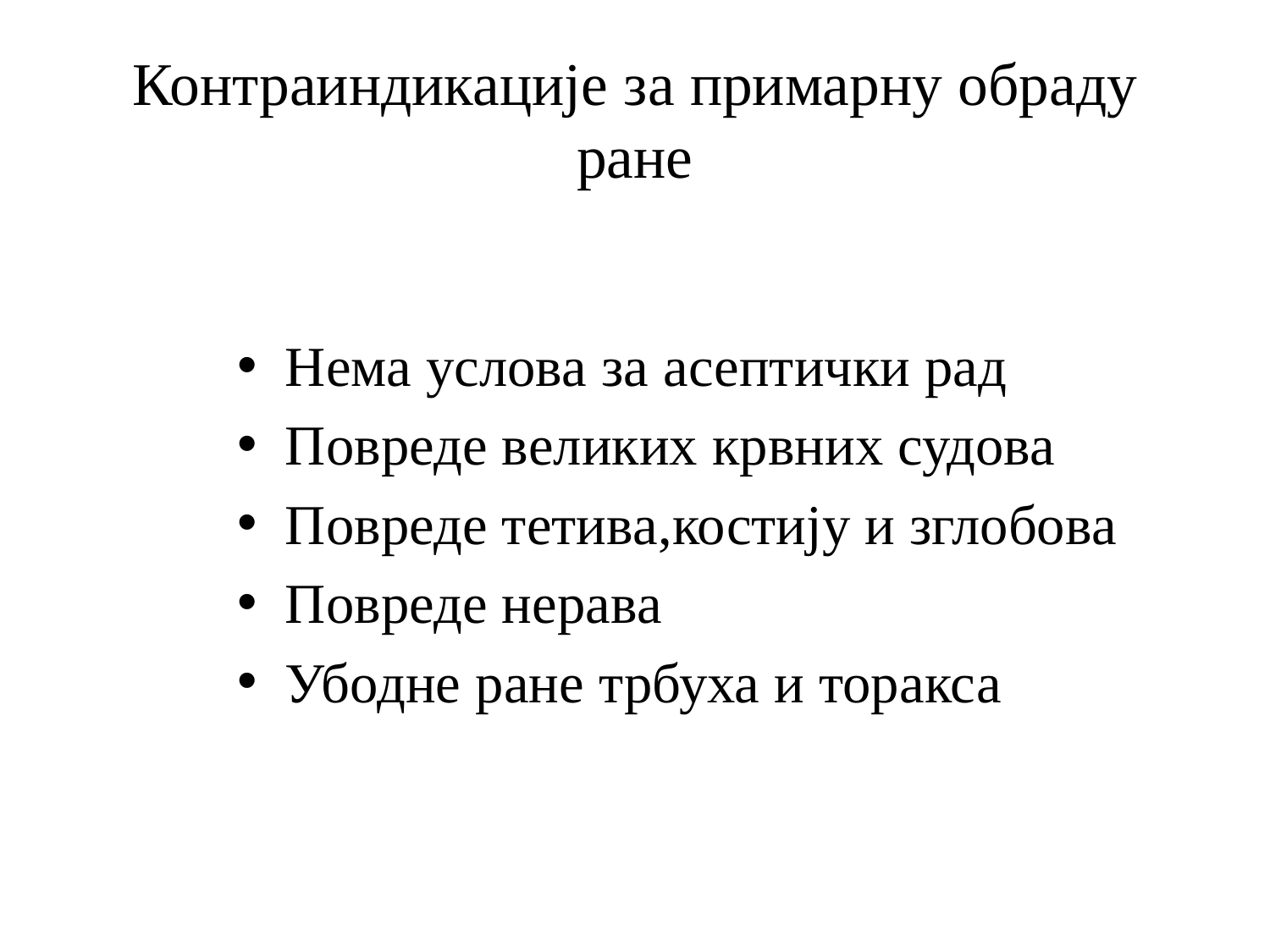

# Контраиндикације за примарну обраду ране
Нема услова за асептички рад
Повреде великих крвних судова
Повреде тетива,костију и зглобова
Повреде нерава
Убодне ране трбуха и торакса